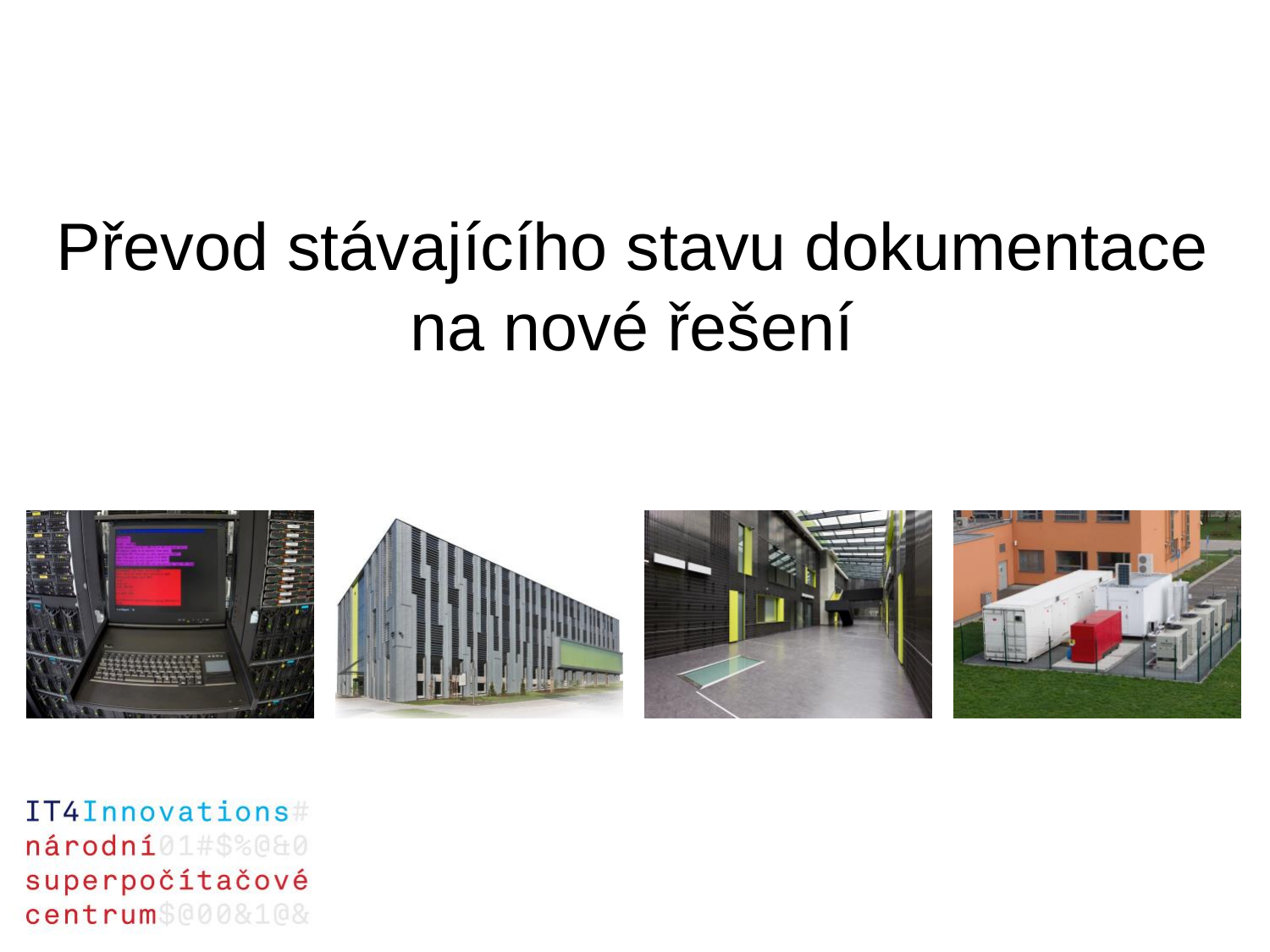

Převod stávajícího stavu dokumentace na nové řešení